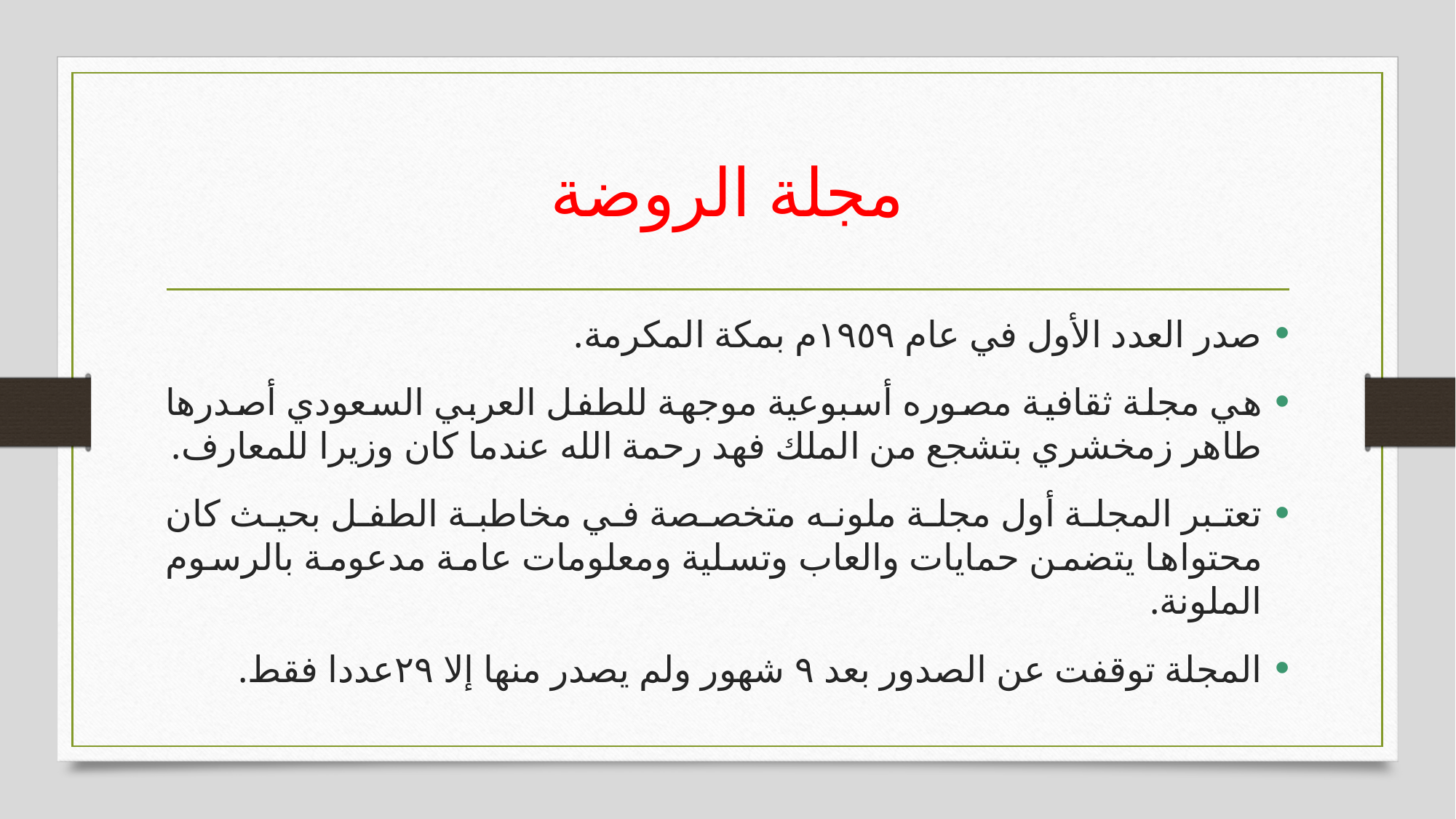

# مجلة الروضة
صدر العدد الأول في عام ١٩٥٩م بمكة المكرمة.
هي مجلة ثقافية مصوره أسبوعية موجهة للطفل العربي السعودي أصدرها طاهر زمخشري بتشجع من الملك فهد رحمة الله عندما كان وزيرا للمعارف.
تعتبر المجلة أول مجلة ملونه متخصصة في مخاطبة الطفل بحيث كان محتواها يتضمن حمايات والعاب وتسلية ومعلومات عامة مدعومة بالرسوم الملونة.
المجلة توقفت عن الصدور بعد ٩ شهور ولم يصدر منها إلا ٢٩عددا فقط.